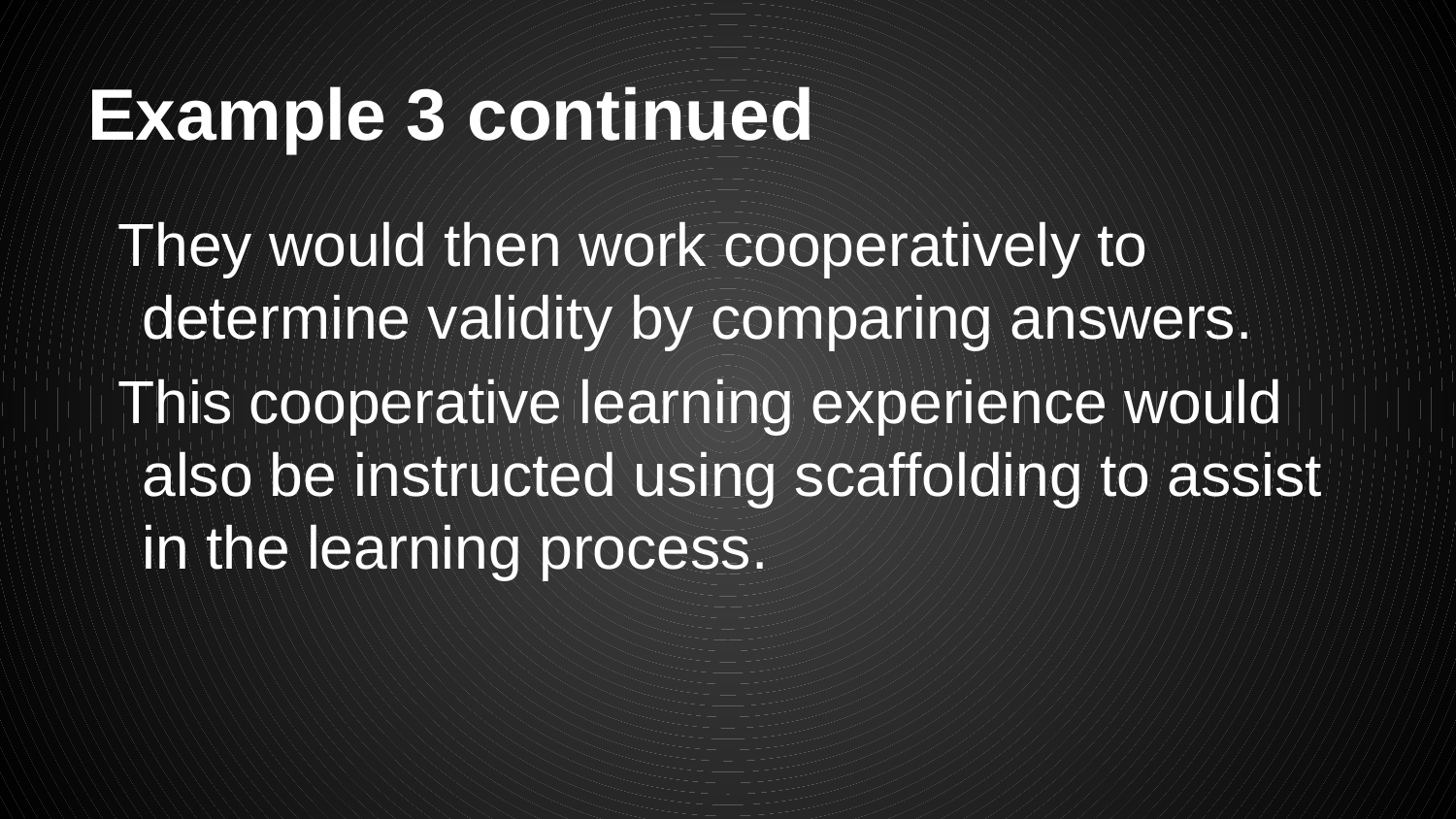

# Example 3 continued
They would then work cooperatively to determine validity by comparing answers.
This cooperative learning experience would also be instructed using scaffolding to assist in the learning process.